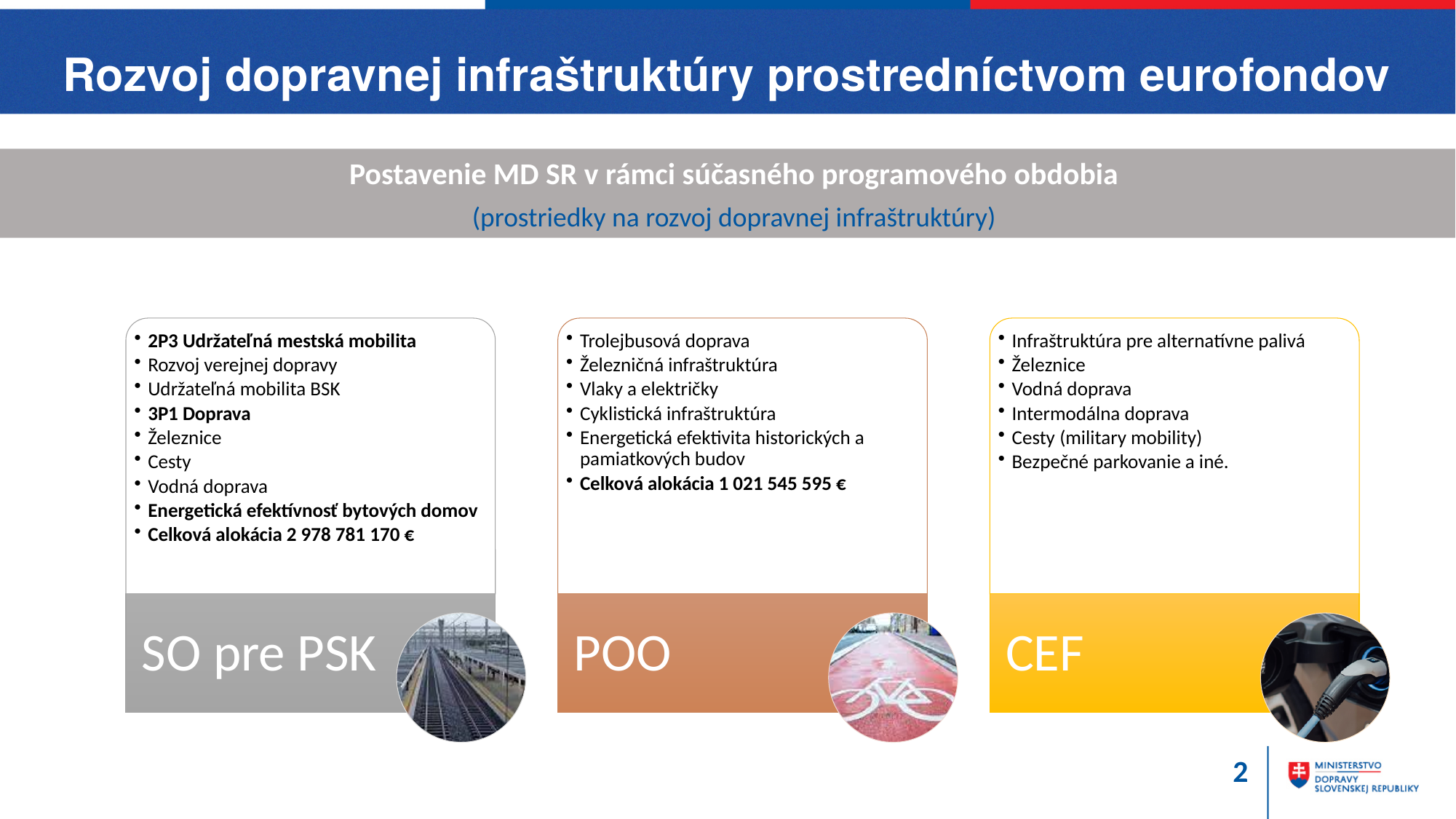

# Rozvoj dopravnej infraštruktúry prostredníctvom eurofondov
Postavenie MD SR v rámci súčasného programového obdobia
(prostriedky na rozvoj dopravnej infraštruktúry)
2P3 Udržateľná mestská mobilita
Rozvoj verejnej dopravy
Udržateľná mobilita BSK
3P1 Doprava
Železnice
Cesty
Vodná doprava
Energetická efektívnosť bytových domov
Celková alokácia 2 978 781 170 €
SO pre PSK
Trolejbusová doprava
Železničná infraštruktúra
Vlaky a električky
Cyklistická infraštruktúra
Energetická efektivita historických a pamiatkových budov
Celková alokácia 1 021 545 595 €
POO
Infraštruktúra pre alternatívne palivá
Železnice
Vodná doprava
Intermodálna doprava
Cesty (military mobility)
Bezpečné parkovanie a iné.
CEF
2